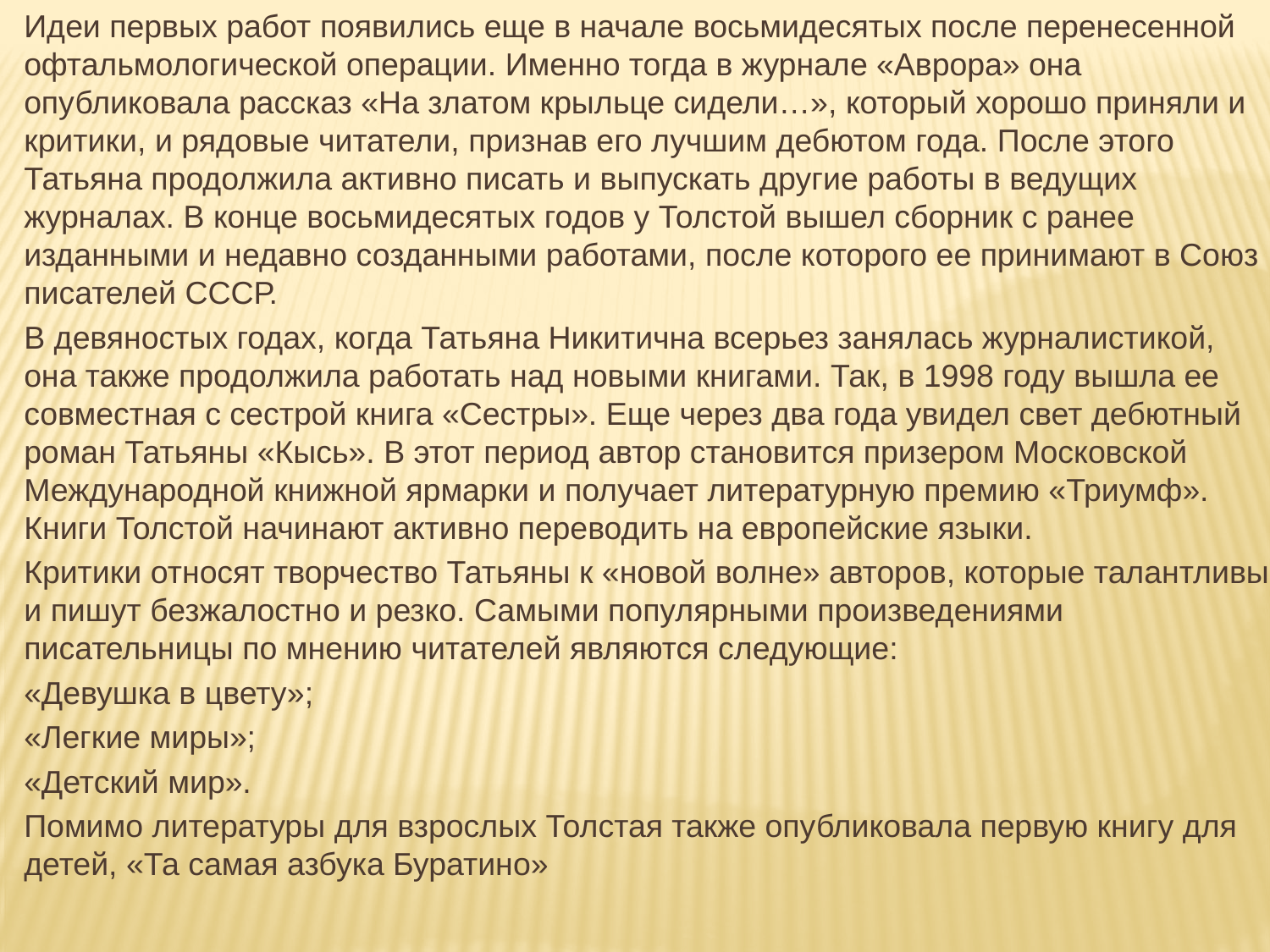

Идеи первых работ появились еще в начале восьмидесятых после перенесенной офтальмологической операции. Именно тогда в журнале «Аврора» она опубликовала рассказ «На златом крыльце сидели…», который хорошо приняли и критики, и рядовые читатели, признав его лучшим дебютом года. После этого Татьяна продолжила активно писать и выпускать другие работы в ведущих журналах. В конце восьмидесятых годов у Толстой вышел сборник с ранее изданными и недавно созданными работами, после которого ее принимают в Союз писателей СССР.
В девяностых годах, когда Татьяна Никитична всерьез занялась журналистикой, она также продолжила работать над новыми книгами. Так, в 1998 году вышла ее совместная с сестрой книга «Сестры». Еще через два года увидел свет дебютный роман Татьяны «Кысь». В этот период автор становится призером Московской Международной книжной ярмарки и получает литературную премию «Триумф». Книги Толстой начинают активно переводить на европейские языки.
Критики относят творчество Татьяны к «новой волне» авторов, которые талантливы и пишут безжалостно и резко. Самыми популярными произведениями писательницы по мнению читателей являются следующие:
«Девушка в цвету»;
«Легкие миры»;
«Детский мир».
Помимо литературы для взрослых Толстая также опубликовала первую книгу для детей, «Та самая азбука Буратино»